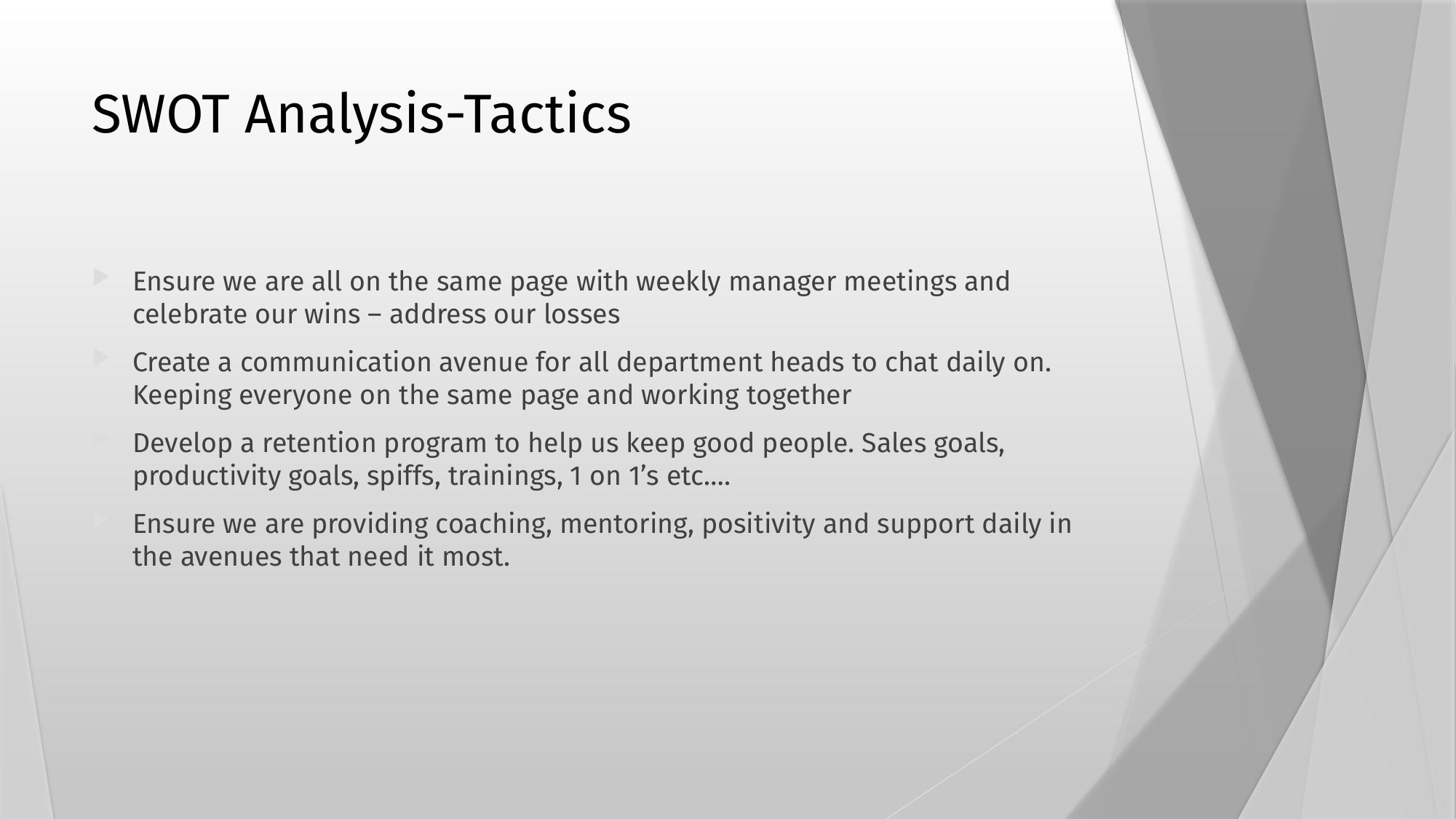

# SWOT Analysis-Tactics
Ensure we are all on the same page with weekly manager meetings and celebrate our wins – address our losses
Create a communication avenue for all department heads to chat daily on. Keeping everyone on the same page and working together
Develop a retention program to help us keep good people. Sales goals, productivity goals, spiffs, trainings, 1 on 1’s etc….
Ensure we are providing coaching, mentoring, positivity and support daily in the avenues that need it most.